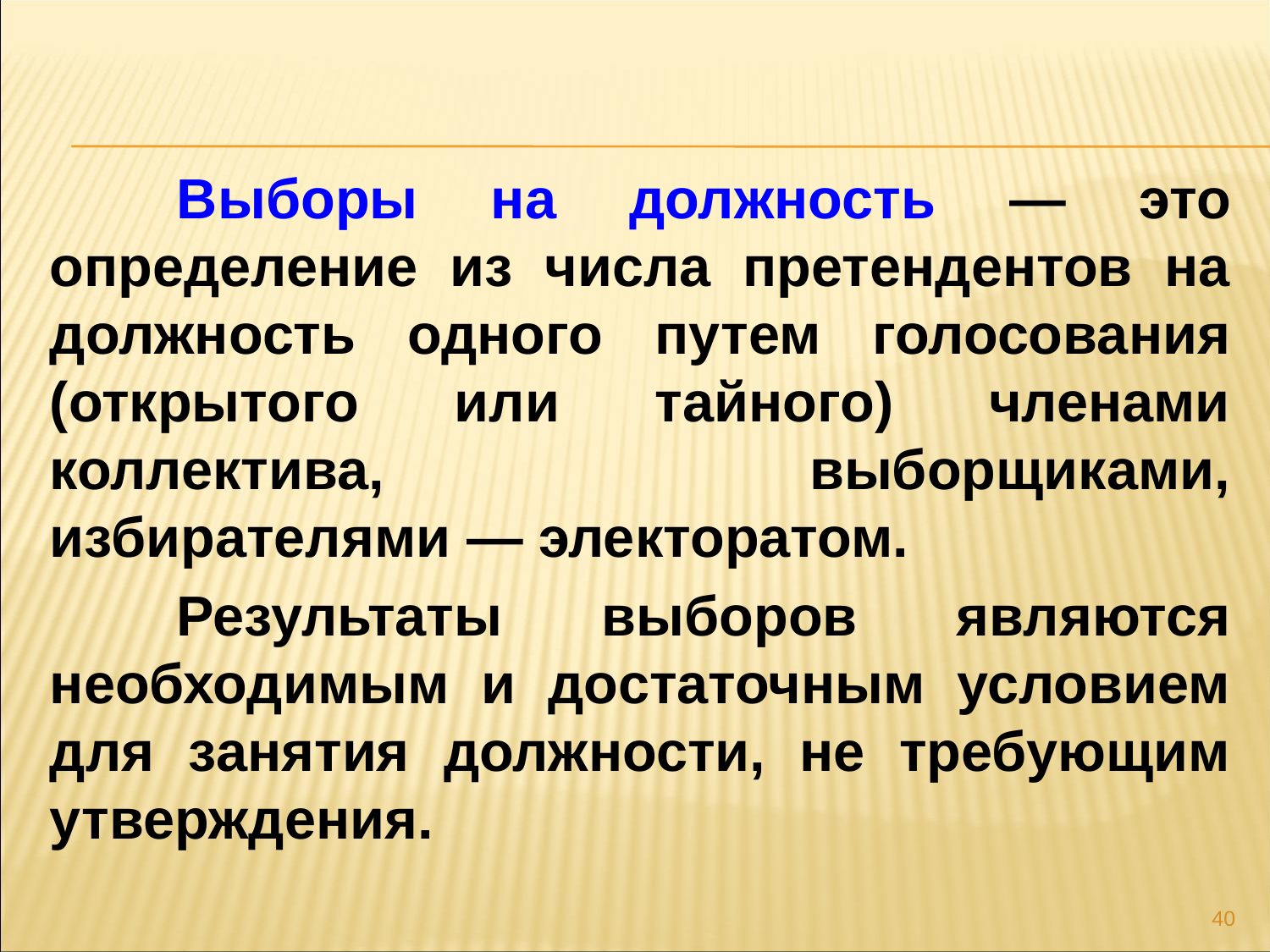

Выборы на должность — это определение из числа претендентов на должность одного путем голосования (открытого или тайного) членами коллектива, выборщиками, избирателями — электоратом.
	Результаты выборов являются необходимым и достаточным условием для занятия должности, не требующим утверждения.
40